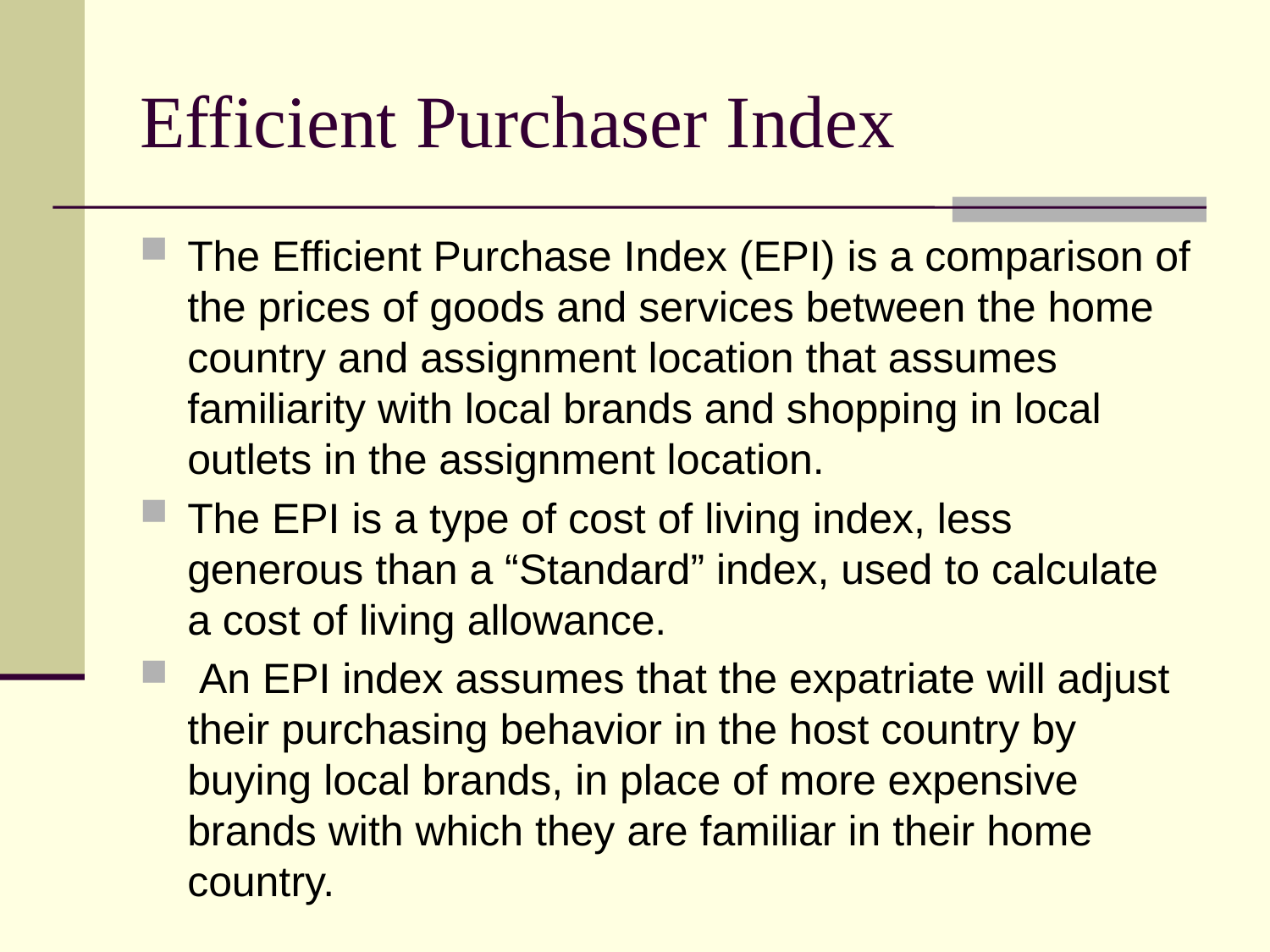

# Efficient Purchaser Index
The Efficient Purchase Index (EPI) is a comparison of the prices of goods and services between the home country and assignment location that assumes familiarity with local brands and shopping in local outlets in the assignment location.
The EPI is a type of cost of living index, less generous than a “Standard” index, used to calculate a cost of living allowance.
 An EPI index assumes that the expatriate will adjust their purchasing behavior in the host country by buying local brands, in place of more expensive brands with which they are familiar in their home country.